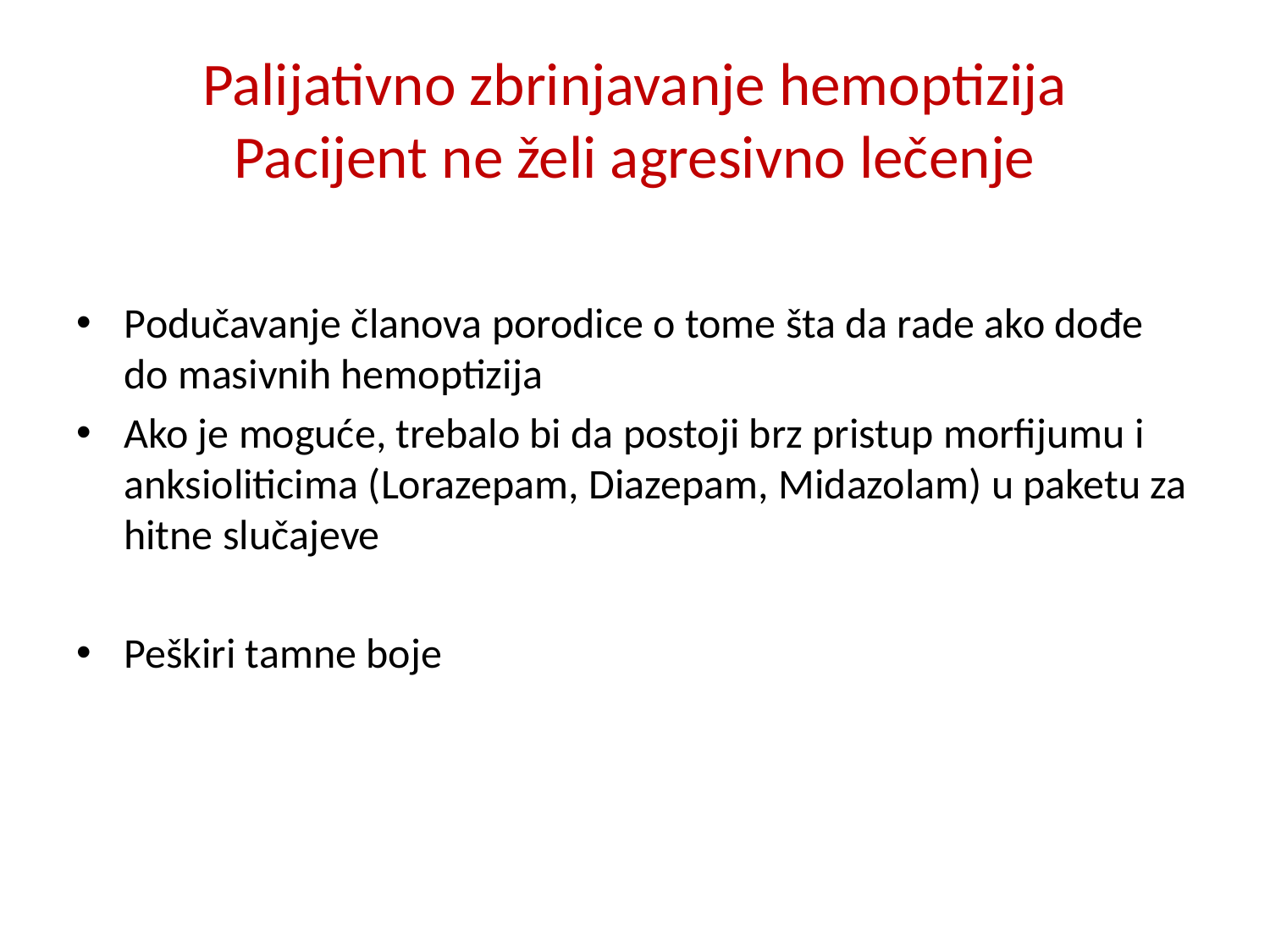

# Palijativno zbrinjavanje hemoptizija Pacijent ne želi agresivno lečenje

Podučavanje članova porodice o tome šta da rade ako dođe do masivnih hemoptizija
Ako je moguće, trebalo bi da postoji brz pristup morfijumu i anksioliticima (Lorazepam, Diazepam, Midazolam) u paketu za hitne slučajeve

Peškiri tamne boje